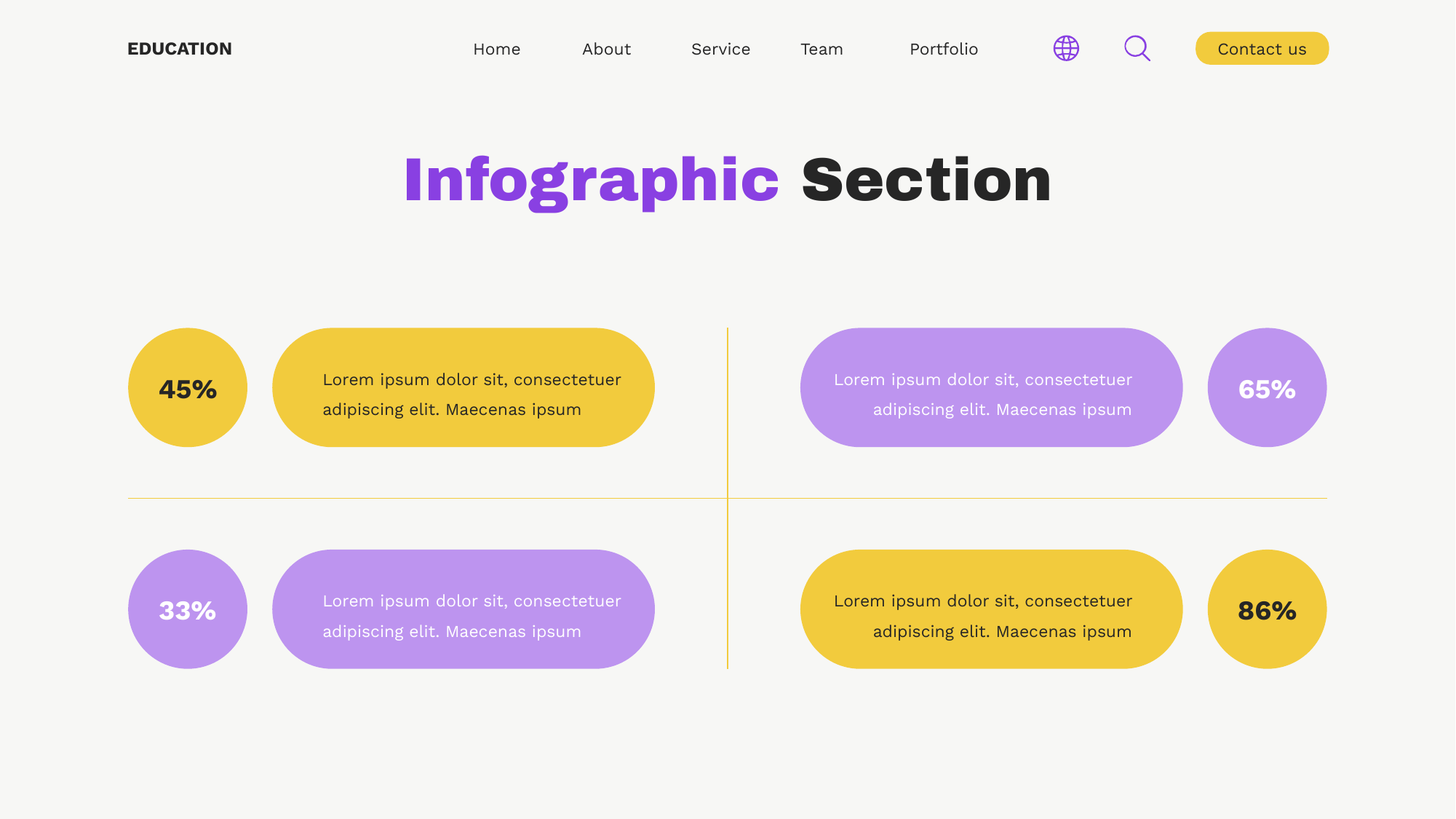

EDUCATION
Contact us
Home	About	Service	Team	Portfolio

Infographic Section
45%

65%
Lorem ipsum dolor sit, consectetuer adipiscing elit. Maecenas ipsum
Lorem ipsum dolor sit, consectetuer adipiscing elit. Maecenas ipsum
33%

86%
Lorem ipsum dolor sit, consectetuer adipiscing elit. Maecenas ipsum
Lorem ipsum dolor sit, consectetuer adipiscing elit. Maecenas ipsum